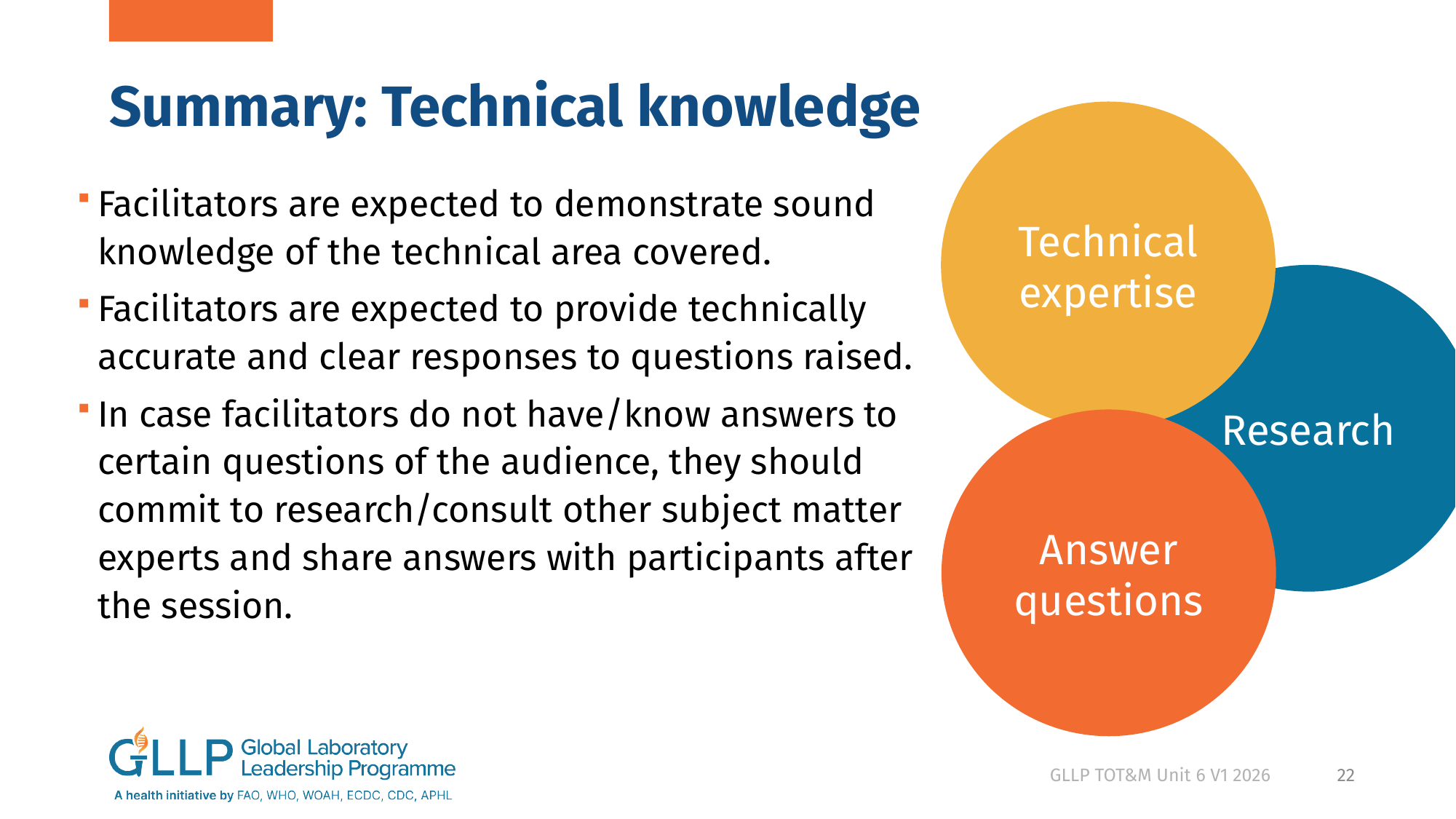

# Summary: Technical knowledge
Technical expertise
Facilitators are expected to demonstrate sound knowledge of the technical area covered.
Facilitators are expected to provide technically accurate and clear responses to questions raised.
In case facilitators do not have/know answers to certain questions of the audience, they should commit to research/consult other subject matter experts and share answers with participants after the session.
Research
Answer questions
GLLP TOT&M Unit 6 V1 2026
22